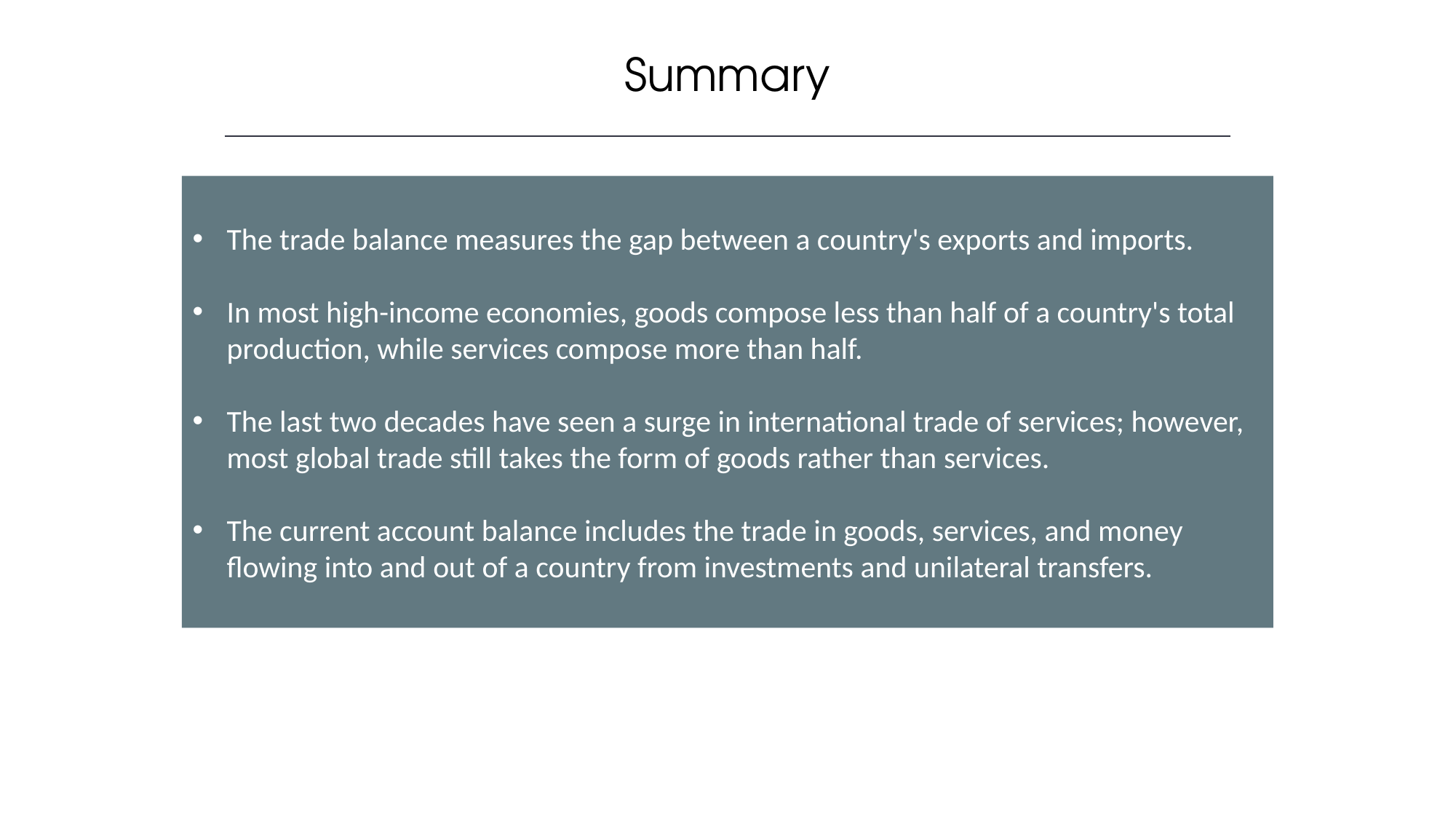

Summary
The trade balance measures the gap between a country's exports and imports.

In most high-income economies, goods compose less than half of a country's total production, while services compose more than half.

The last two decades have seen a surge in international trade of services; however, most global trade still takes the form of goods rather than services.

The current account balance includes the trade in goods, services, and money flowing into and out of a country from investments and unilateral transfers.